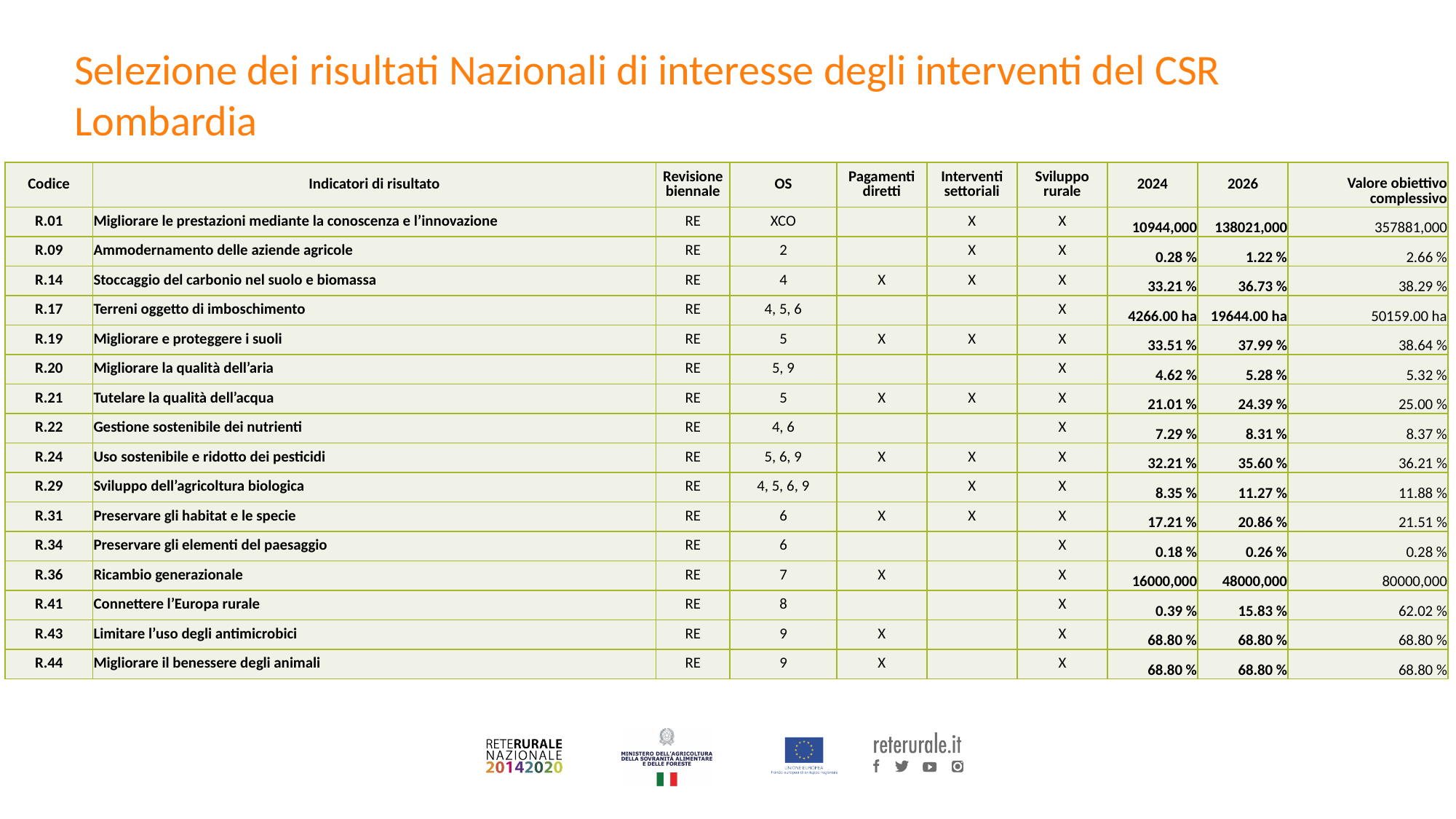

Selezione dei risultati Nazionali di interesse degli interventi del CSR Lombardia
| Codice | Indicatori di risultato | Revisione biennale | OS | Pagamenti diretti | Interventi settoriali | Sviluppo rurale | 2024 | 2026 | Valore obiettivo complessivo |
| --- | --- | --- | --- | --- | --- | --- | --- | --- | --- |
| R.01 | Migliorare le prestazioni mediante la conoscenza e l’innovazione | RE | XCO |  | X | X | 10944,000 | 138021,000 | 357881,000 |
| R.09 | Ammodernamento delle aziende agricole | RE | 2 |  | X | X | 0.28 % | 1.22 % | 2.66 % |
| R.14 | Stoccaggio del carbonio nel suolo e biomassa | RE | 4 | X | X | X | 33.21 % | 36.73 % | 38.29 % |
| R.17 | Terreni oggetto di imboschimento | RE | 4, 5, 6 |  |  | X | 4266.00 ha | 19644.00 ha | 50159.00 ha |
| R.19 | Migliorare e proteggere i suoli | RE | 5 | X | X | X | 33.51 % | 37.99 % | 38.64 % |
| R.20 | Migliorare la qualità dell’aria | RE | 5, 9 |  |  | X | 4.62 % | 5.28 % | 5.32 % |
| R.21 | Tutelare la qualità dell’acqua | RE | 5 | X | X | X | 21.01 % | 24.39 % | 25.00 % |
| R.22 | Gestione sostenibile dei nutrienti | RE | 4, 6 |  |  | X | 7.29 % | 8.31 % | 8.37 % |
| R.24 | Uso sostenibile e ridotto dei pesticidi | RE | 5, 6, 9 | X | X | X | 32.21 % | 35.60 % | 36.21 % |
| R.29 | Sviluppo dell’agricoltura biologica | RE | 4, 5, 6, 9 |  | X | X | 8.35 % | 11.27 % | 11.88 % |
| R.31 | Preservare gli habitat e le specie | RE | 6 | X | X | X | 17.21 % | 20.86 % | 21.51 % |
| R.34 | Preservare gli elementi del paesaggio | RE | 6 |  |  | X | 0.18 % | 0.26 % | 0.28 % |
| R.36 | Ricambio generazionale | RE | 7 | X |  | X | 16000,000 | 48000,000 | 80000,000 |
| R.41 | Connettere l’Europa rurale | RE | 8 |  |  | X | 0.39 % | 15.83 % | 62.02 % |
| R.43 | Limitare l’uso degli antimicrobici | RE | 9 | X |  | X | 68.80 % | 68.80 % | 68.80 % |
| R.44 | Migliorare il benessere degli animali | RE | 9 | X |  | X | 68.80 % | 68.80 % | 68.80 % |